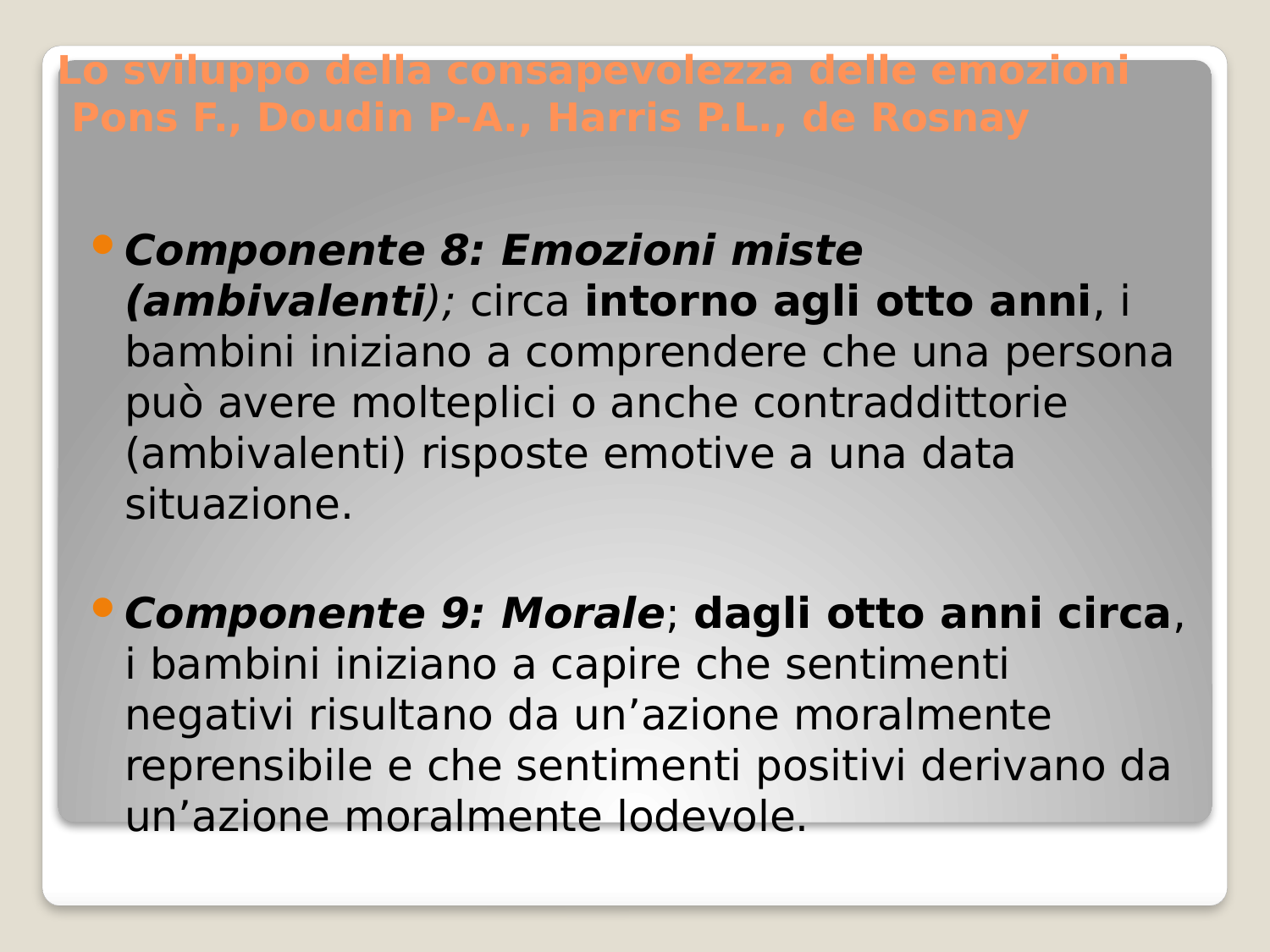

# Lo sviluppo della consapevolezza delle emozioni Pons F., Doudin P-A., Harris P.L., de Rosnay

Componente 8: Emozioni miste (ambivalenti); circa intorno agli otto anni, i bambini iniziano a comprendere che una persona può avere molteplici o anche contraddittorie (ambivalenti) risposte emotive a una data situazione.

Componente 9: Morale; dagli otto anni circa, i bambini iniziano a capire che sentimenti negativi risultano da un’azione moralmente reprensibile e che sentimenti positivi derivano da un’azione moralmente lodevole.